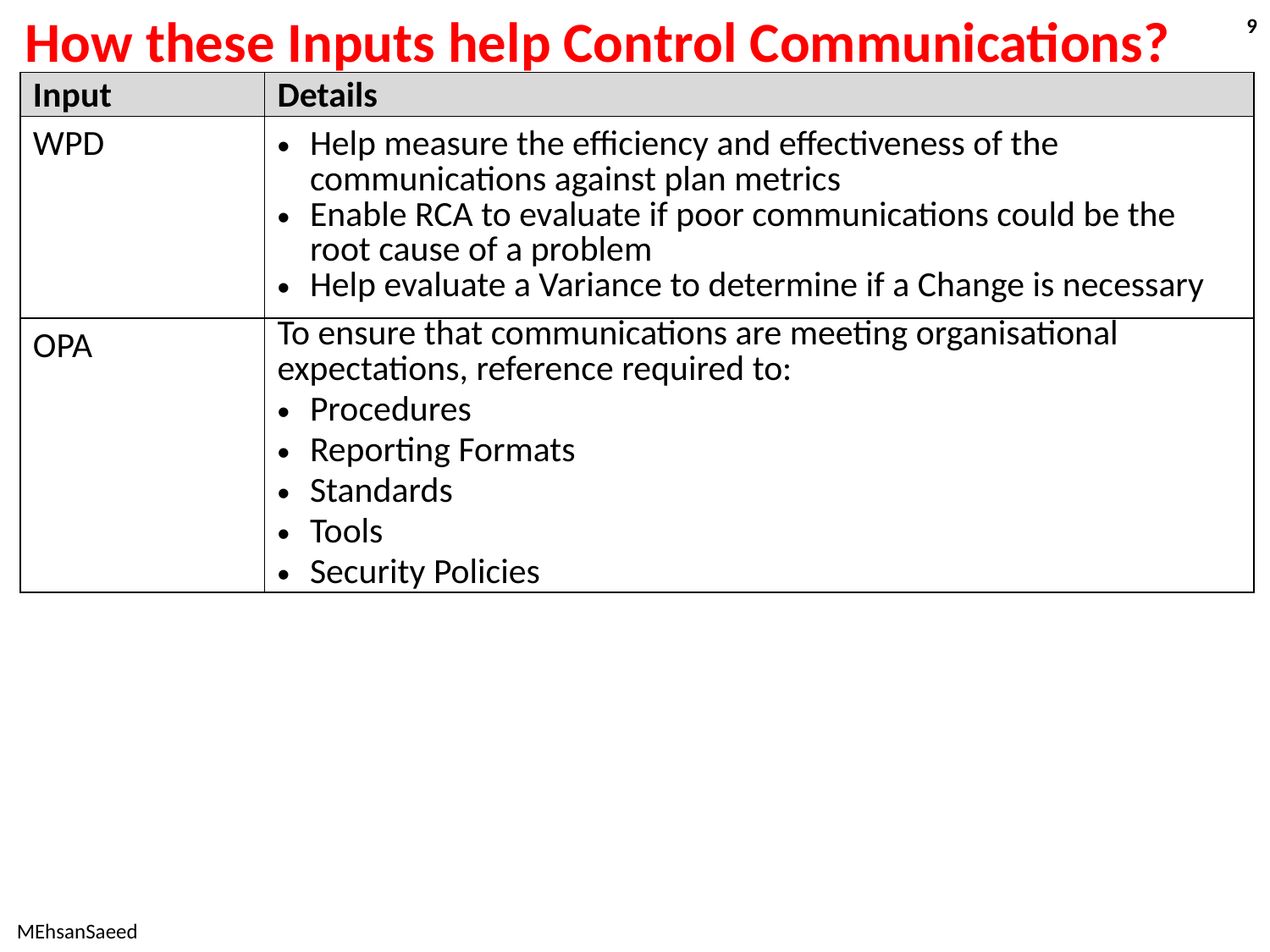

# How these Inputs help Control Communications?
9
| Input | Details |
| --- | --- |
| WPD | Help measure the efficiency and effectiveness of the communications against plan metrics Enable RCA to evaluate if poor communications could be the root cause of a problem Help evaluate a Variance to determine if a Change is necessary |
| OPA | To ensure that communications are meeting organisational expectations, reference required to: Procedures Reporting Formats Standards Tools Security Policies |
MEhsanSaeed